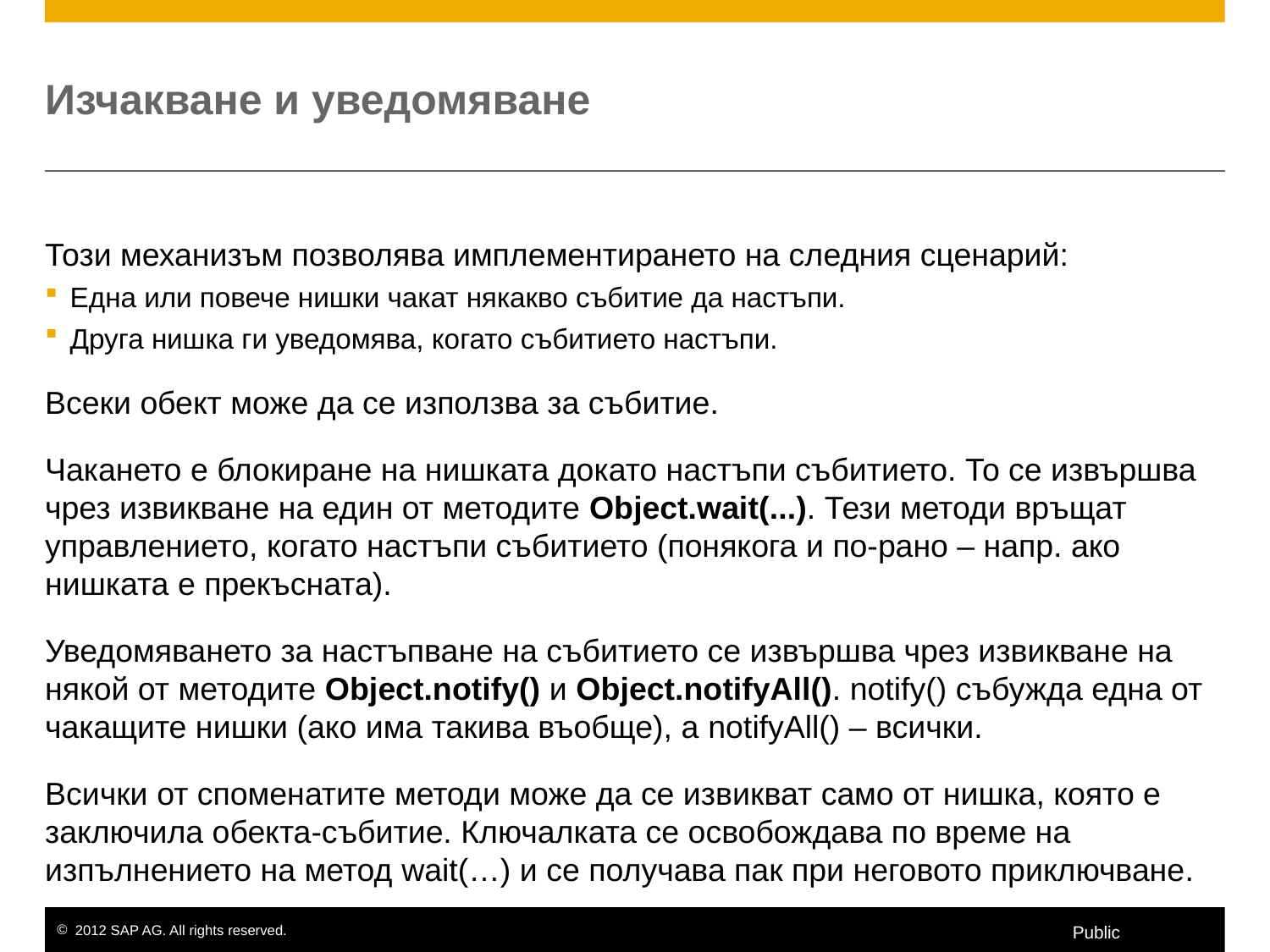

# Изчакване и уведомяване
Този механизъм позволява имплементирането на следния сценарий:
Една или повече нишки чакат някакво събитие да настъпи.
Друга нишка ги уведомява, когато събитието настъпи.
Всеки обект може да се използва за събитие.
Чакането е блокиране на нишката докато настъпи събитието. То се извършва чрез извикване на един от методите Object.wait(...). Тези методи връщат управлението, когато настъпи събитието (понякога и по-рано – напр. ако нишката е прекъсната).
Уведомяването за настъпване на събитието се извършва чрез извикване на някой от методите Object.notify() и Object.notifyAll(). notify() събужда една от чакащите нишки (ако има такива въобще), а notifyAll() – всички.
Всички от споменатите методи може да се извикват само от нишка, която е заключила обекта-събитие. Ключалката се освобождава по време на изпълнението на метод wait(…) и се получава пак при неговото приключване.